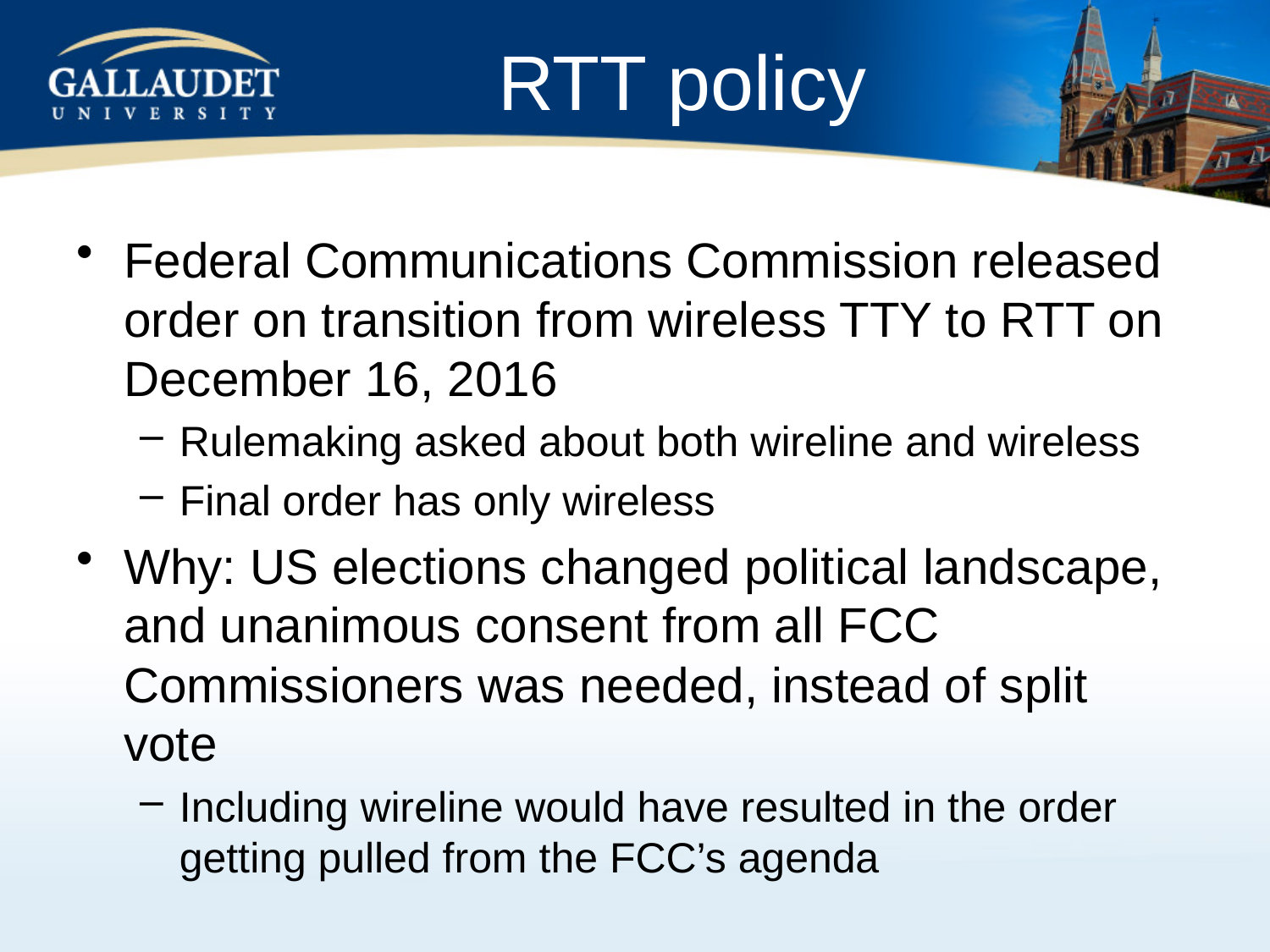

# RTT policy
Federal Communications Commission released order on transition from wireless TTY to RTT on December 16, 2016
Rulemaking asked about both wireline and wireless
Final order has only wireless
Why: US elections changed political landscape, and unanimous consent from all FCC Commissioners was needed, instead of split vote
Including wireline would have resulted in the order getting pulled from the FCC’s agenda